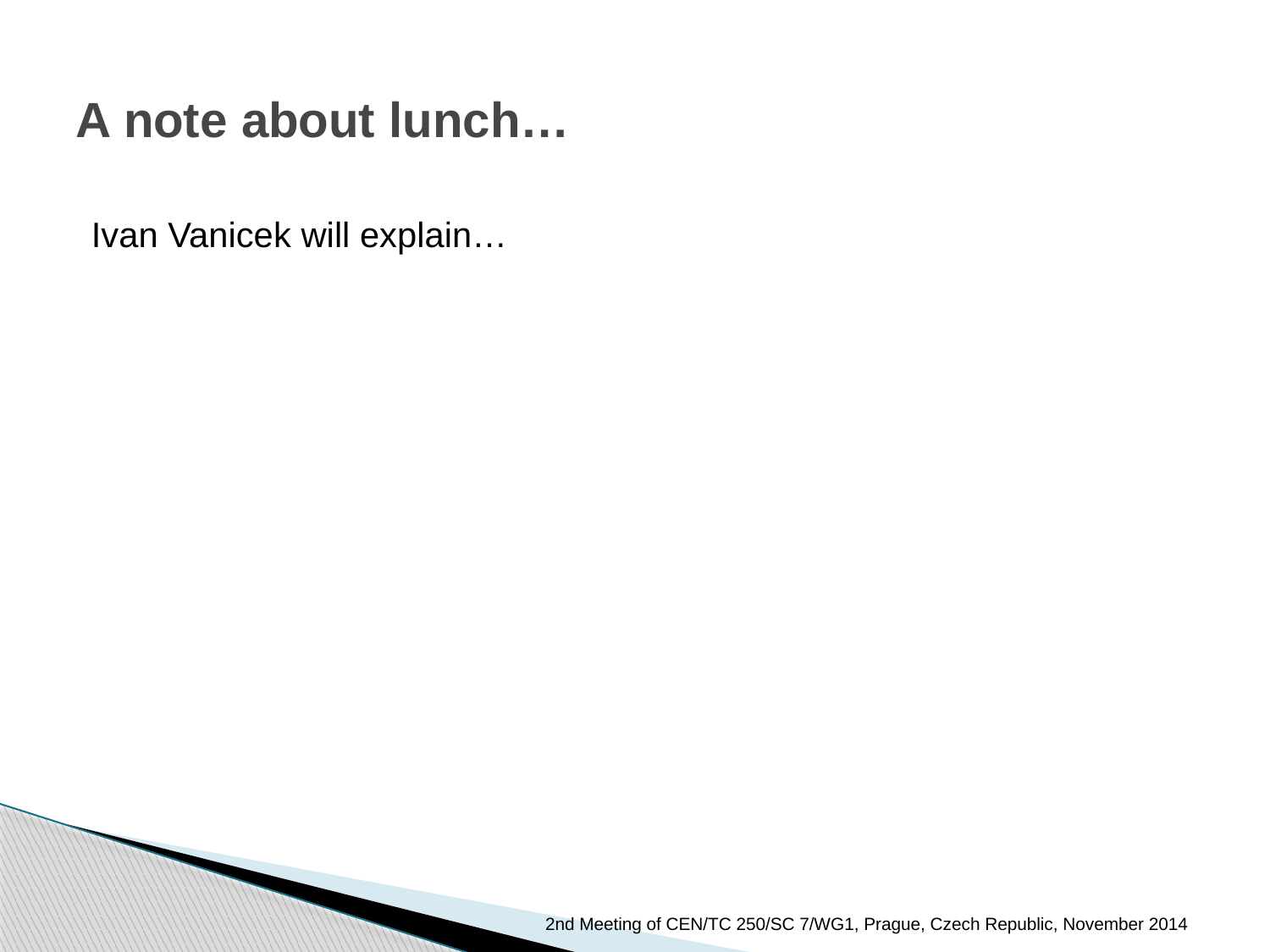

# A note about lunch…
Ivan Vanicek will explain…
2nd Meeting of CEN/TC 250/SC 7/WG1, Prague, Czech Republic, November 2014